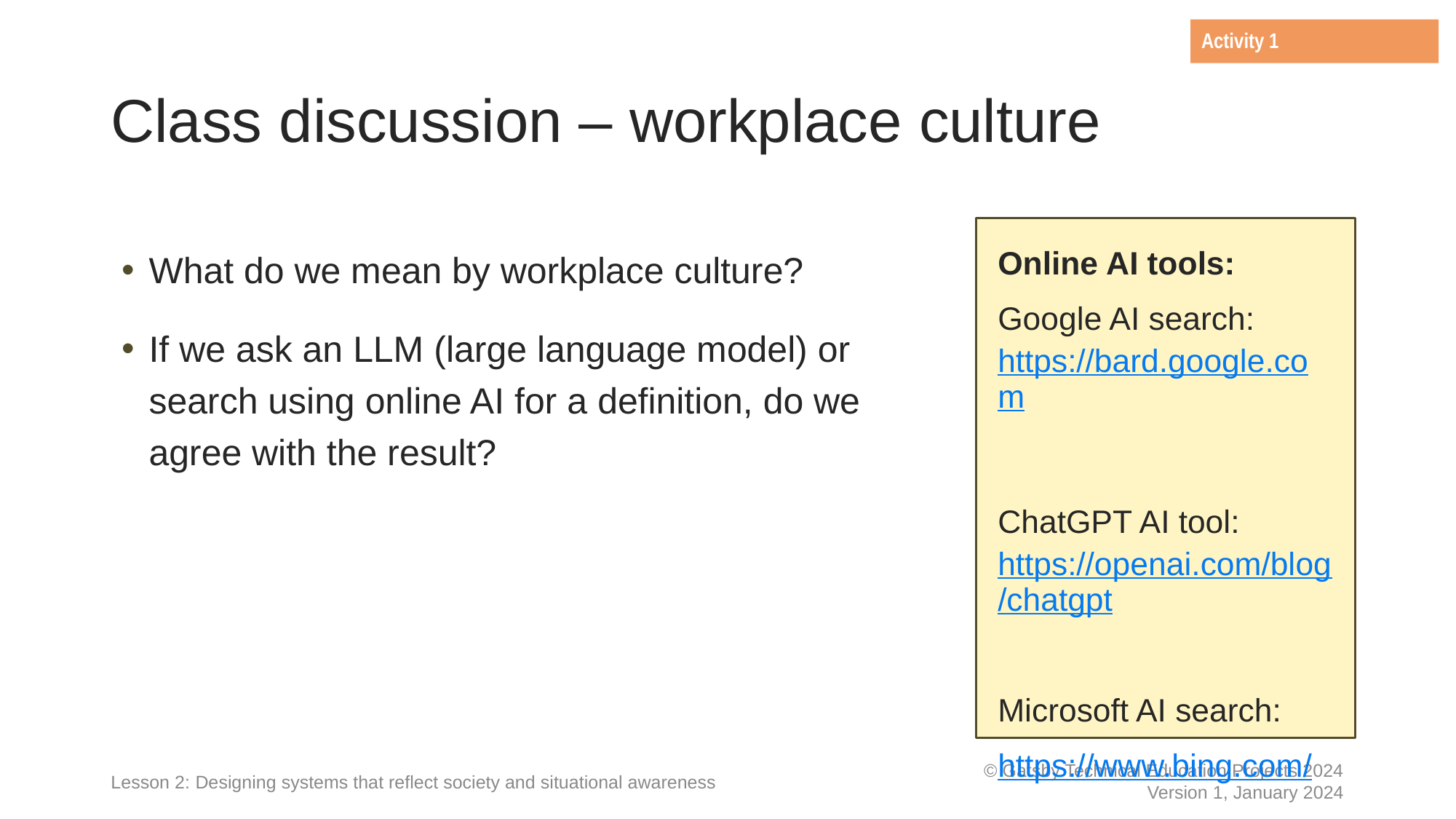

Activity 1
# Class discussion – workplace culture
What do we mean by workplace culture?
If we ask an LLM (large language model) or search using online AI for a definition, do we agree with the result?
Online AI tools:
Google AI search:
https://bard.google.com
ChatGPT AI tool:
https://openai.com/blog/chatgpt

Microsoft AI search:
https://www.bing.com/
Lesson 2: Designing systems that reflect society and situational awareness